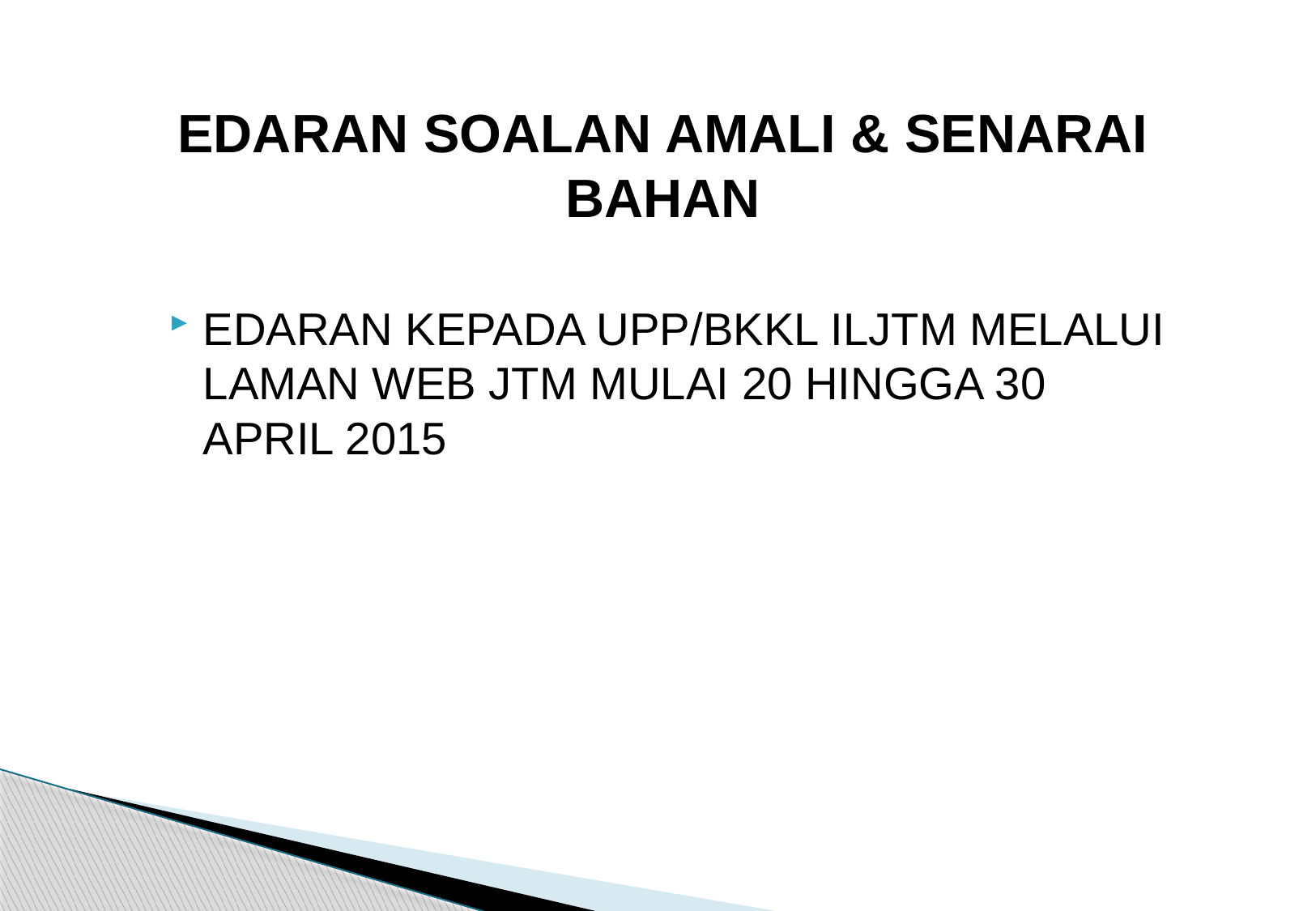

# EDARAN SOALAN AMALI & SENARAI BAHAN
EDARAN KEPADA UPP/BKKL ILJTM MELALUI LAMAN WEB JTM MULAI 20 HINGGA 30 APRIL 2015